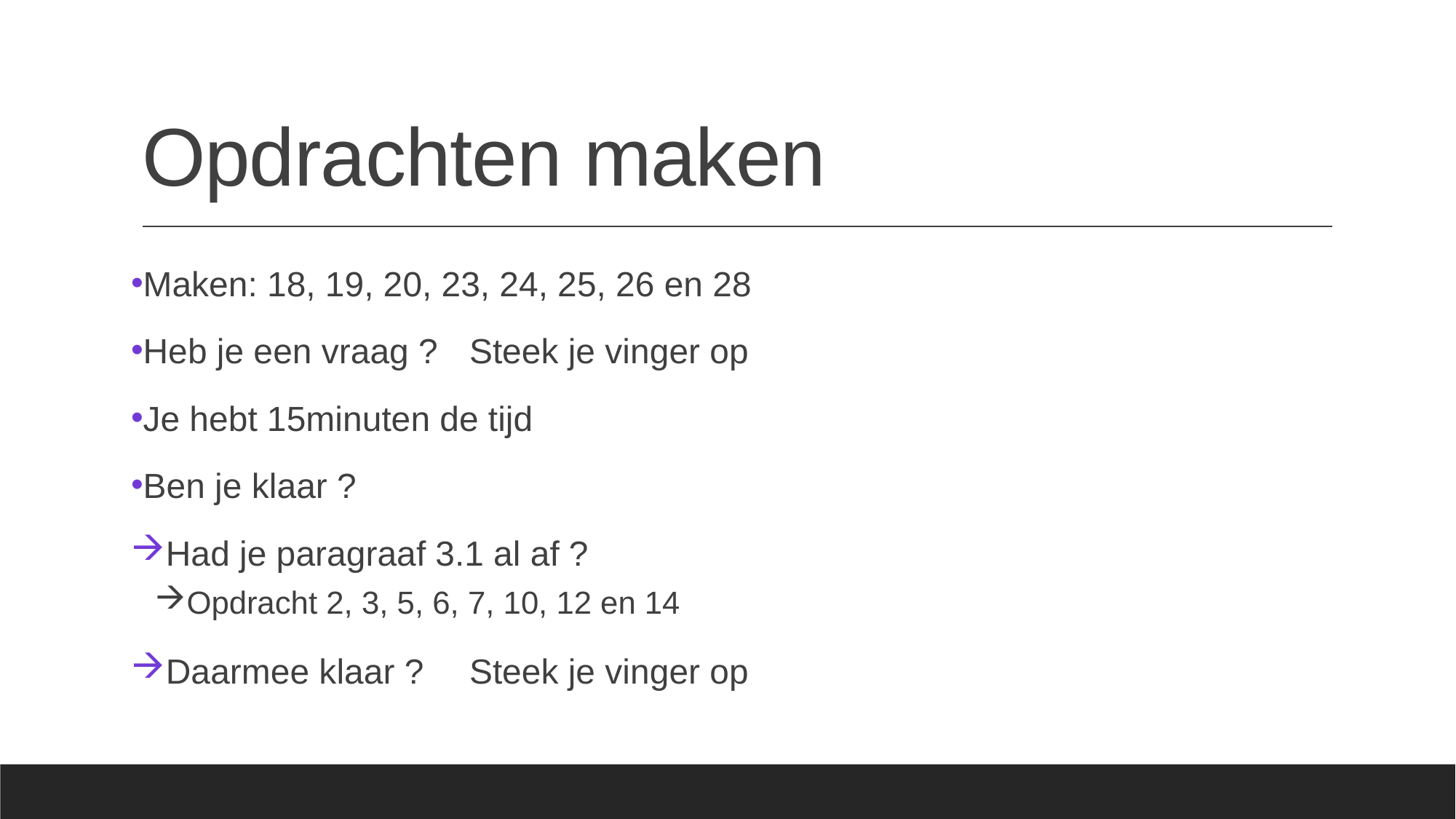

# Opdrachten maken
Maken: 18, 19, 20, 23, 24, 25, 26 en 28
Heb je een vraag ?	Steek je vinger op
Je hebt 15minuten de tijd
Ben je klaar ?
Had je paragraaf 3.1 al af ?
Opdracht 2, 3, 5, 6, 7, 10, 12 en 14
Daarmee klaar ? 	Steek je vinger op